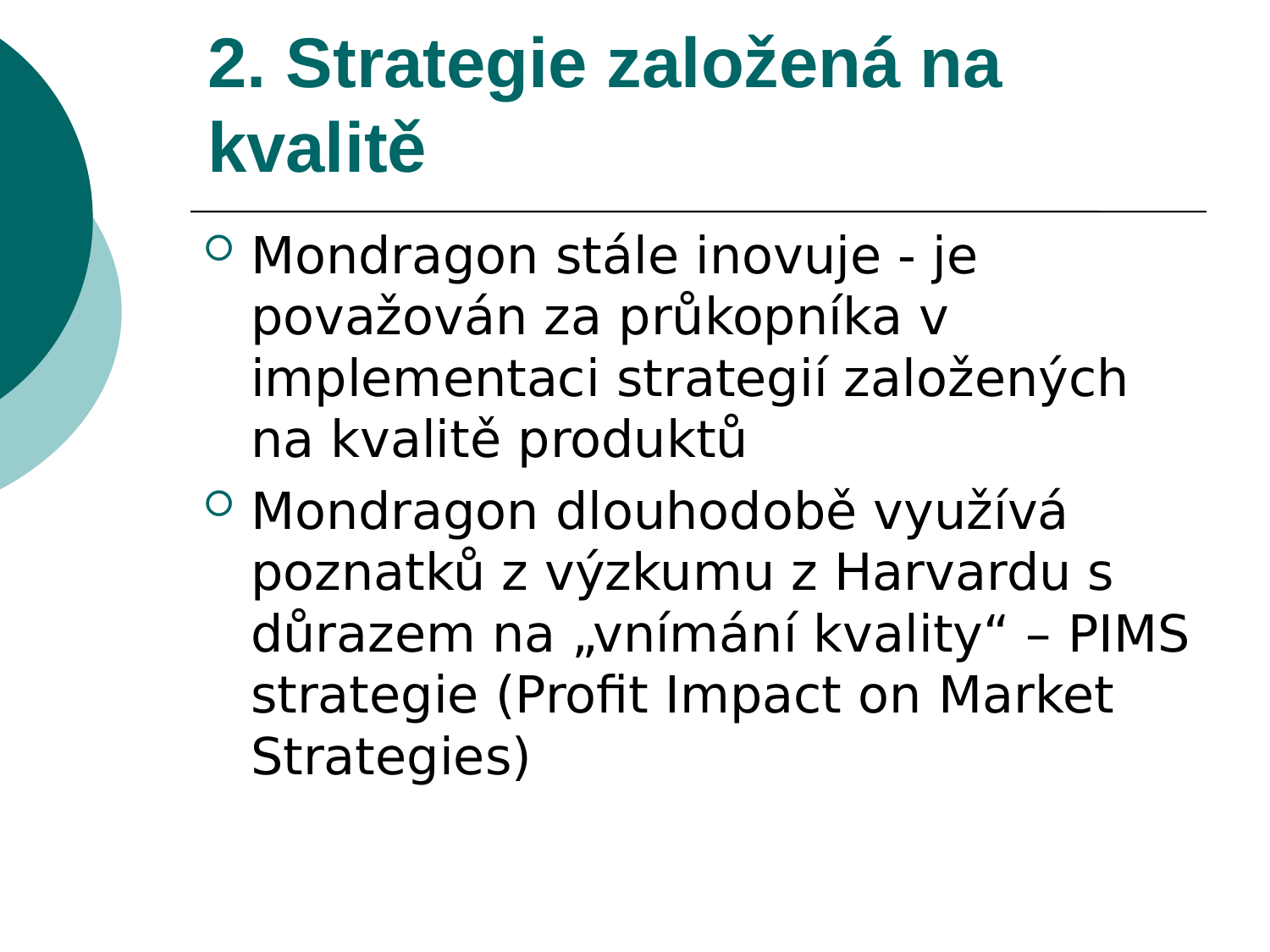

# 2. Strategie založená na kvalitě
Mondragon stále inovuje - je považován za průkopníka v implementaci strategií založených na kvalitě produktů
Mondragon dlouhodobě využívá poznatků z výzkumu z Harvardu s důrazem na „vnímání kvality“ – PIMS strategie (Profit Impact on Market Strategies)